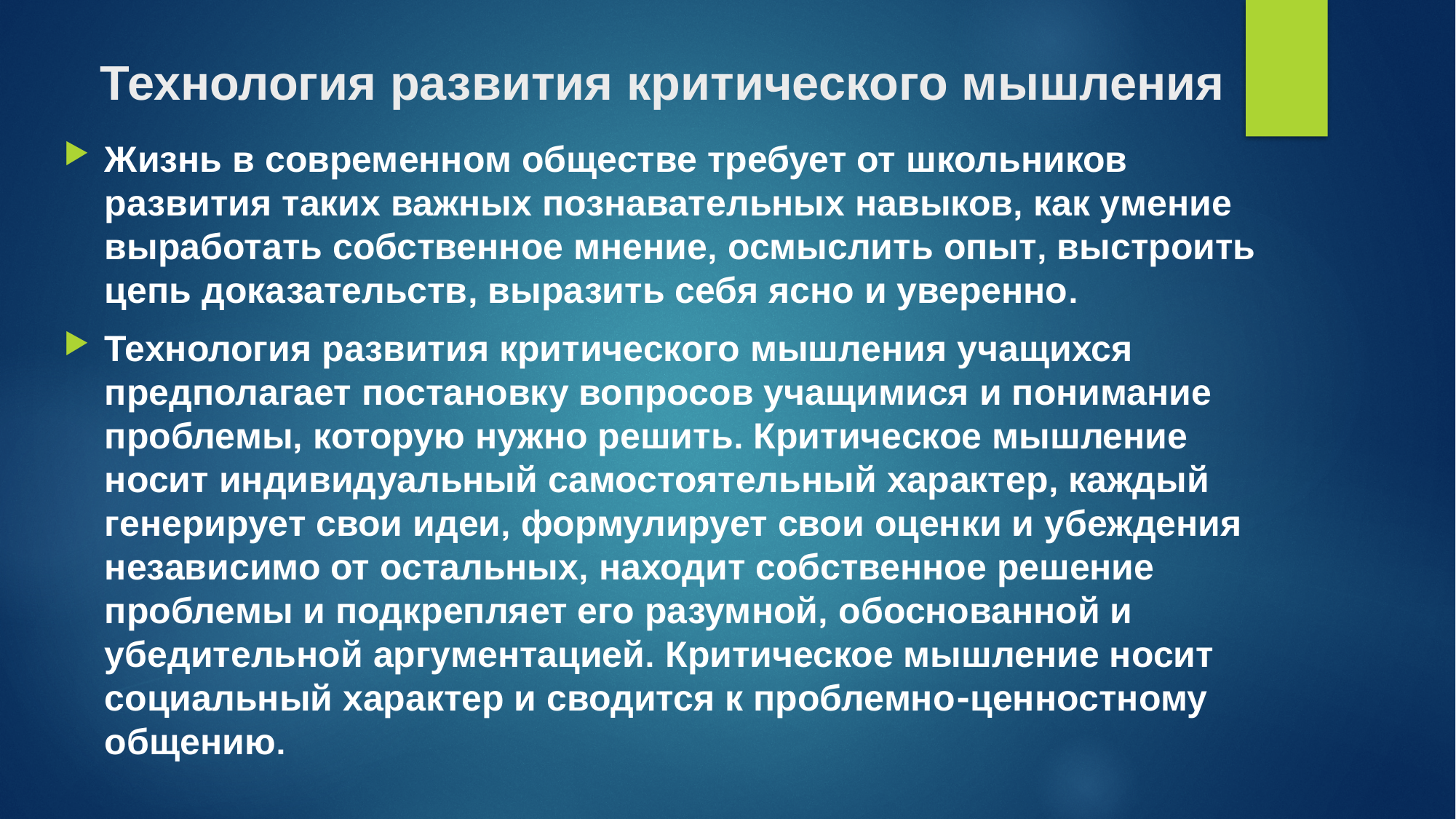

# Технология развития критического мышления
Жизнь в современном обществе требует от школьников развития таких важных познавательных навыков, как умение выработать собственное мнение, осмыслить опыт, выстроить цепь доказательств, выразить себя ясно и уверенно.
Технология развития критического мышления учащихся предполагает постановку вопросов учащимися и понимание проблемы, которую нужно решить. Критическое мышление носит индивидуальный самостоятельный характер, каждый генерирует свои идеи, формулирует свои оценки и убеждения независимо от остальных, находит собственное решение проблемы и подкрепляет его разумной, обоснованной и убедительной аргументацией. Критическое мышление носит социальный характер и сводится к проблемно-ценностному общению.